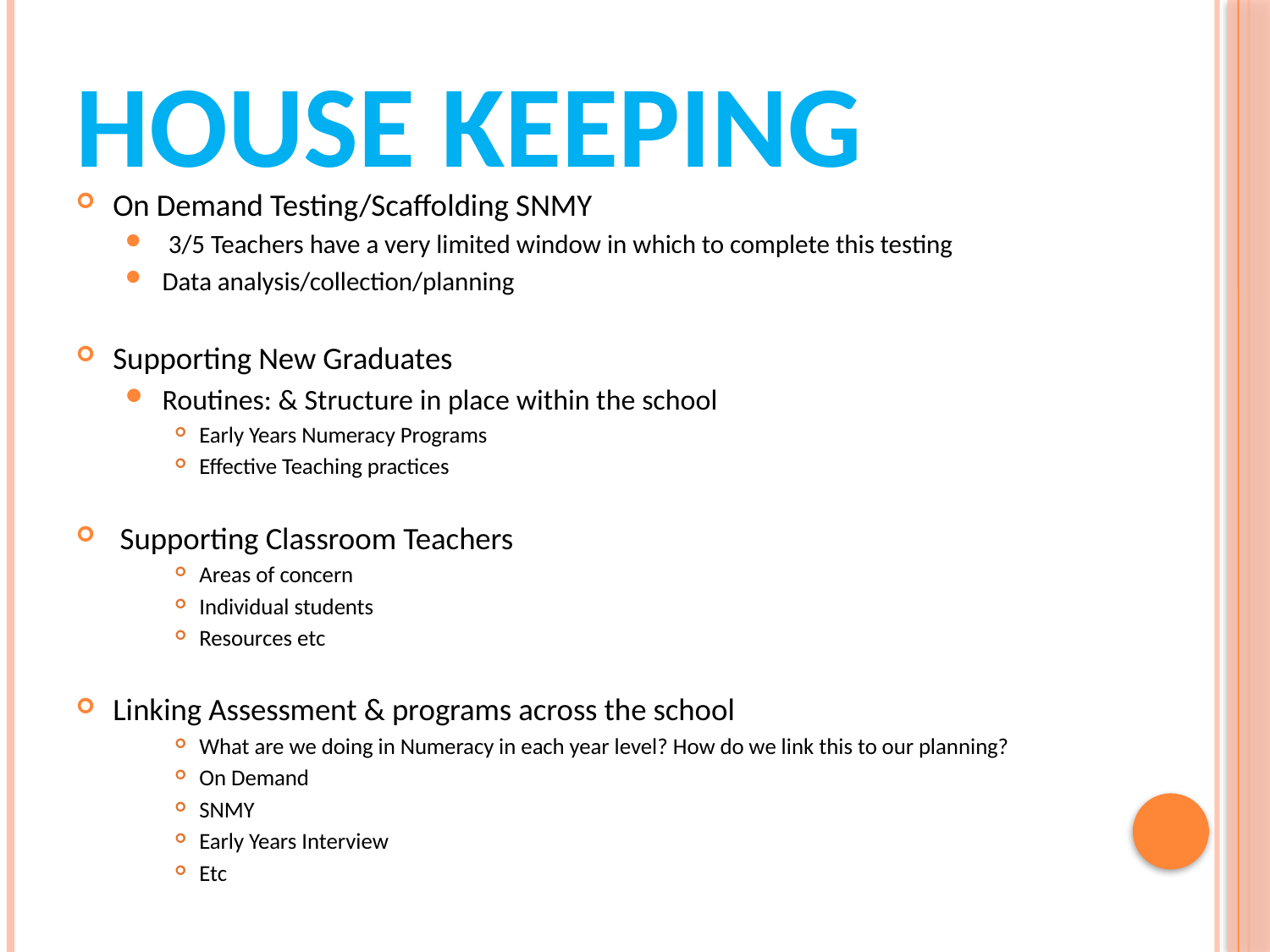

# HOUSE KEEPING
On Demand Testing/Scaffolding SNMY
 3/5 Teachers have a very limited window in which to complete this testing
Data analysis/collection/planning

Supporting New Graduates
Routines: & Structure in place within the school
Early Years Numeracy Programs
Effective Teaching practices

 Supporting Classroom Teachers
Areas of concern
Individual students
Resources etc

Linking Assessment & programs across the school
What are we doing in Numeracy in each year level? How do we link this to our planning?
On Demand
SNMY
Early Years Interview
Etc